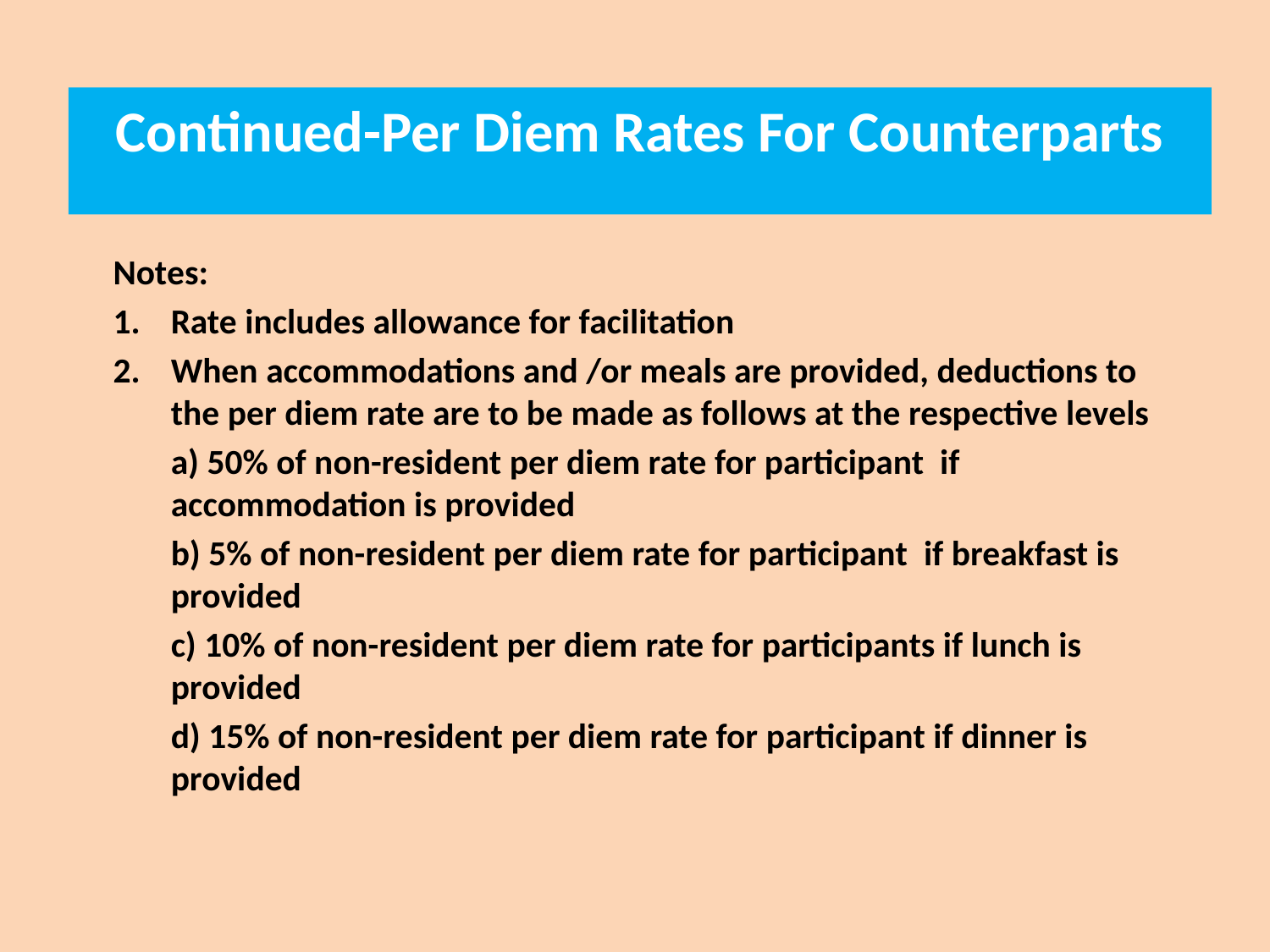

Continued-Per Diem Rates For Counterparts
Notes:
Rate includes allowance for facilitation
When accommodations and /or meals are provided, deductions to the per diem rate are to be made as follows at the respective levels
	a) 50% of non-resident per diem rate for participant  if accommodation is provided
	b) 5% of non-resident per diem rate for participant  if breakfast is provided
	c) 10% of non-resident per diem rate for participants if lunch is provided
	d) 15% of non-resident per diem rate for participant if dinner is provided